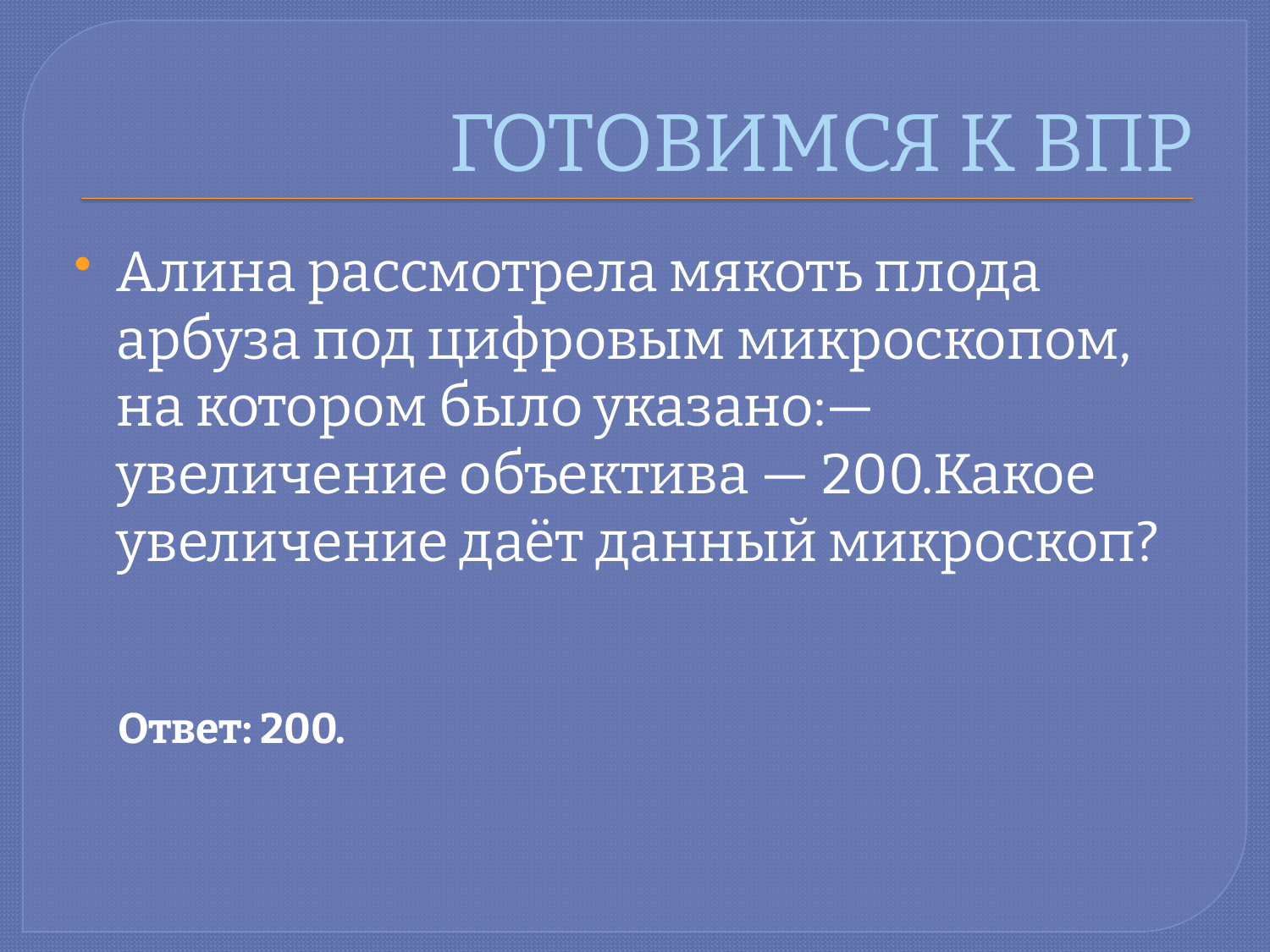

# ГОТОВИМСЯ К ВПР
Алина рассмотрела мякоть плода арбуза под цифровым микроскопом, на котором было указано:— увеличение объектива  — 200.Какое увеличение даёт данный микроскоп?
Ответ: 200.